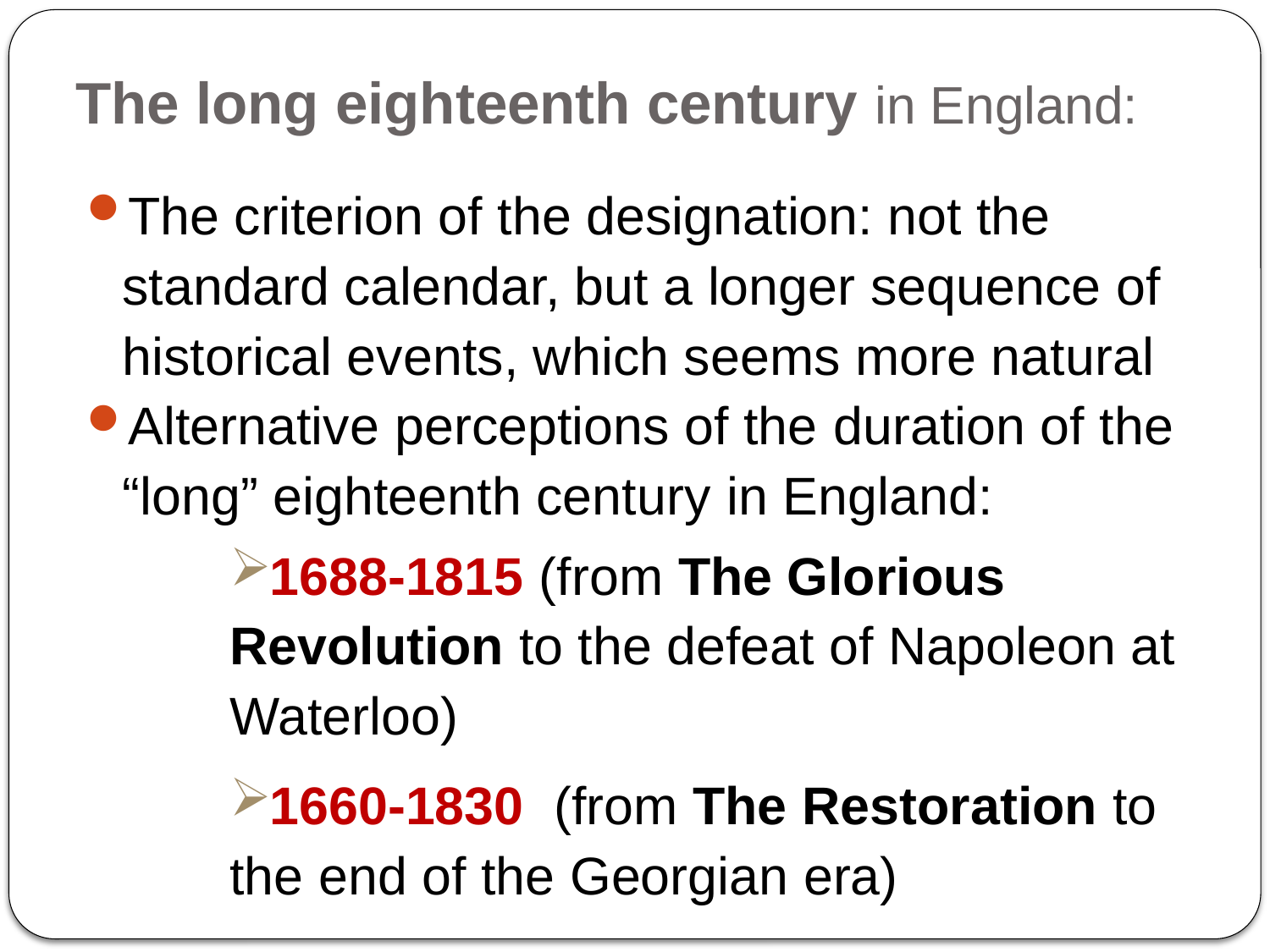

# The long eighteenth century in England:
The criterion of the designation: not the standard calendar, but a longer sequence of historical events, which seems more natural
Alternative perceptions of the duration of the “long” eighteenth century in England:
1688-1815 (from The Glorious Revolution to the defeat of Napoleon at Waterloo)
1660-1830  (from The Restoration to the end of the Georgian era)